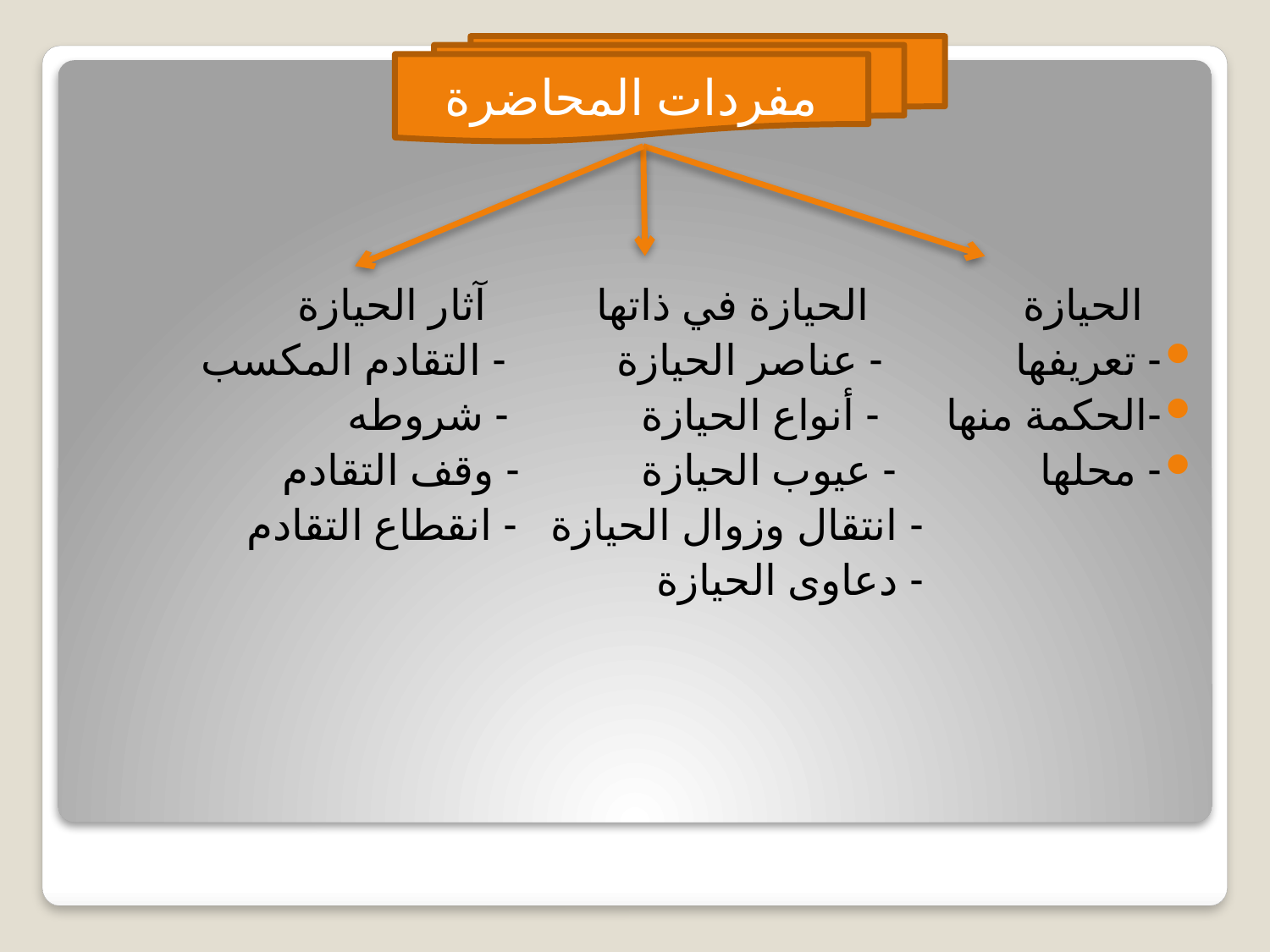

# *
مفردات المحاضرة

     الحيازة              الحيازة في ذاتها          آثار الحيازة
- تعريفها            - عناصر الحيازة          - التقادم المكسب
-الحكمة منها      - أنواع الحيازة            - شروطه
- محلها             - عيوب الحيازة           - وقف التقادم
                         - انتقال وزوال الحيازة   - انقطاع التقادم
                         - دعاوى الحيازة